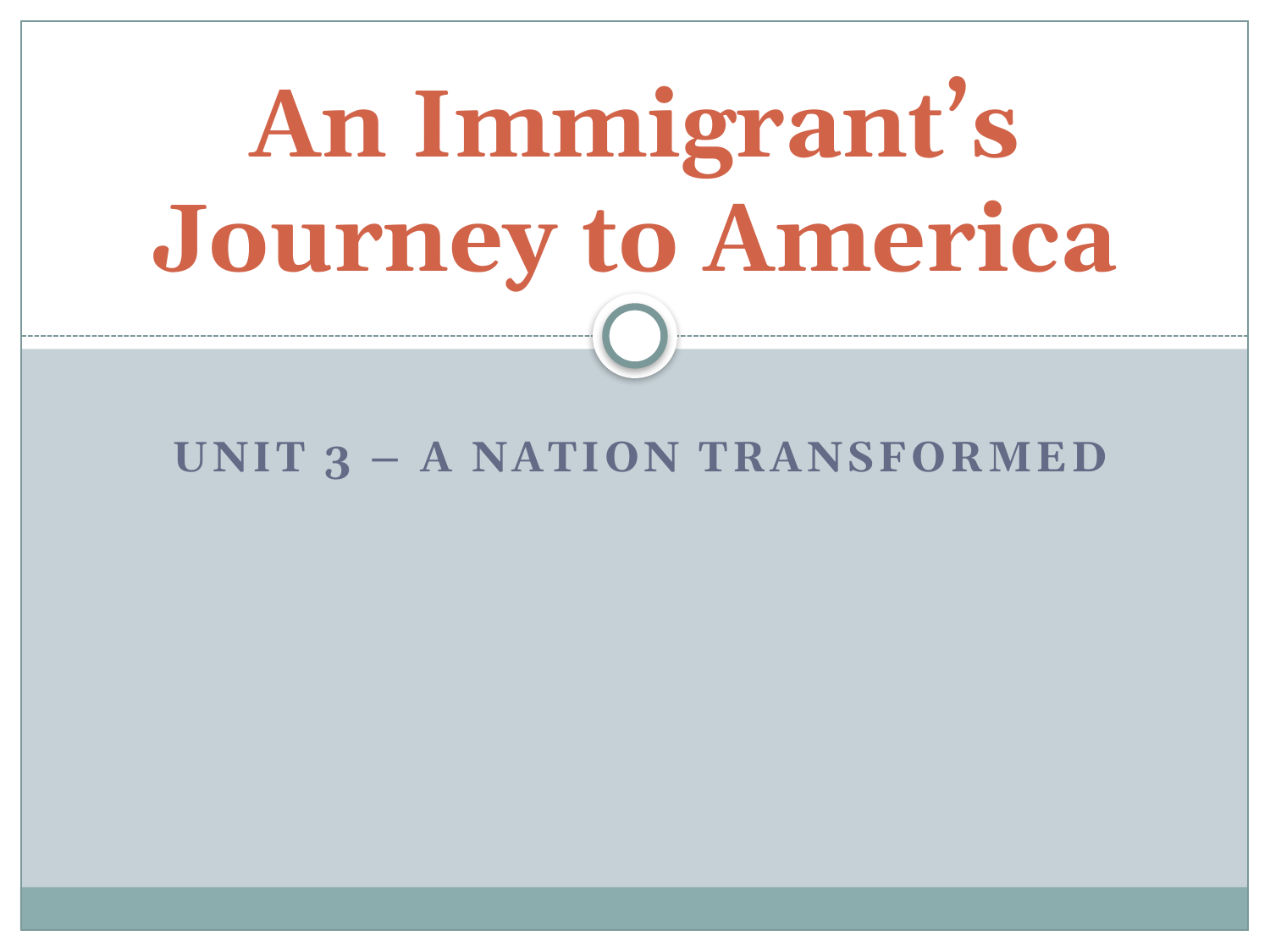

# An Immigrant’s Journey to America
Unit 3 – A nation Transformed